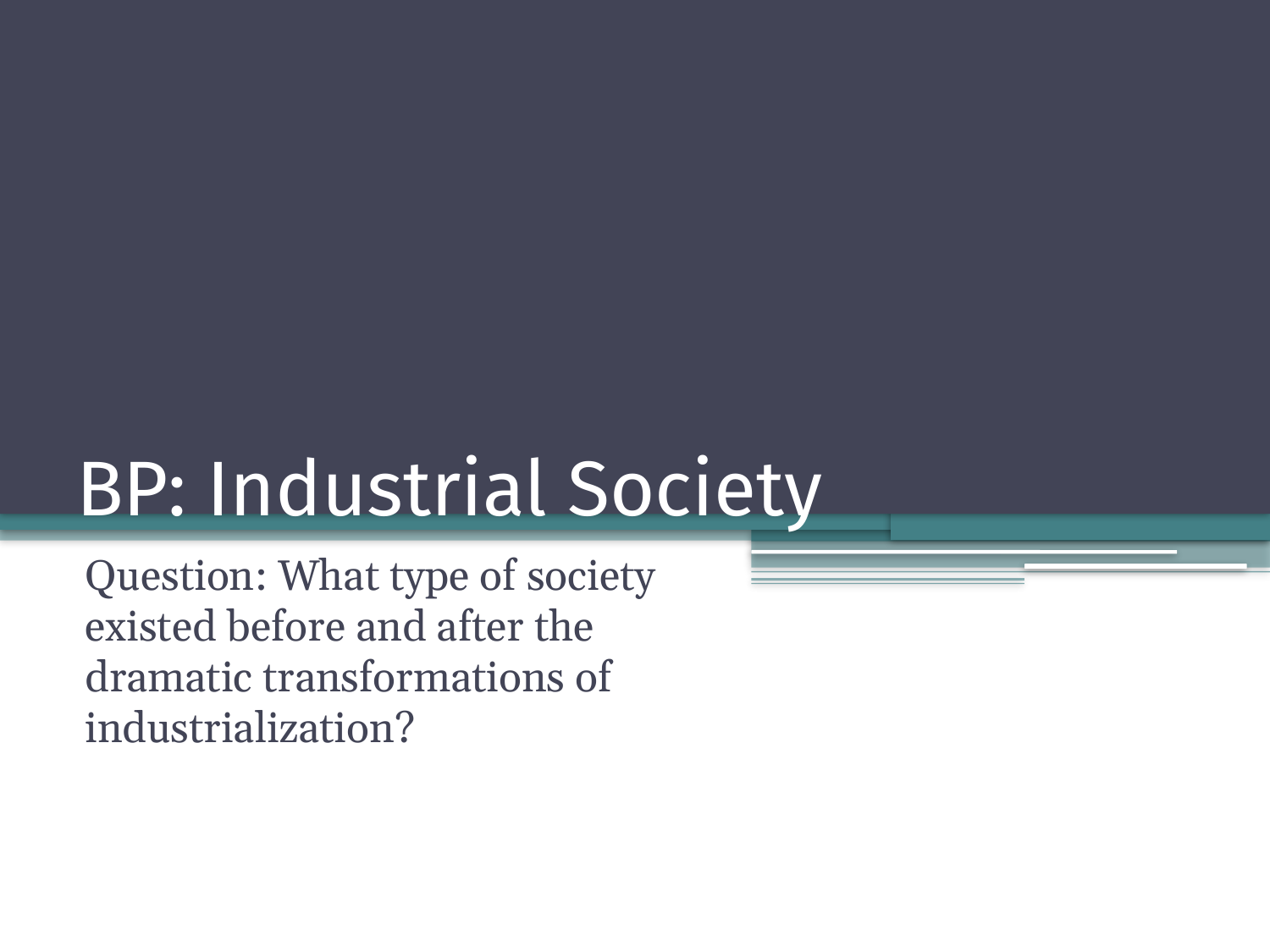

# BP: Industrial Society
Question: What type of society existed before and after the dramatic transformations of industrialization?